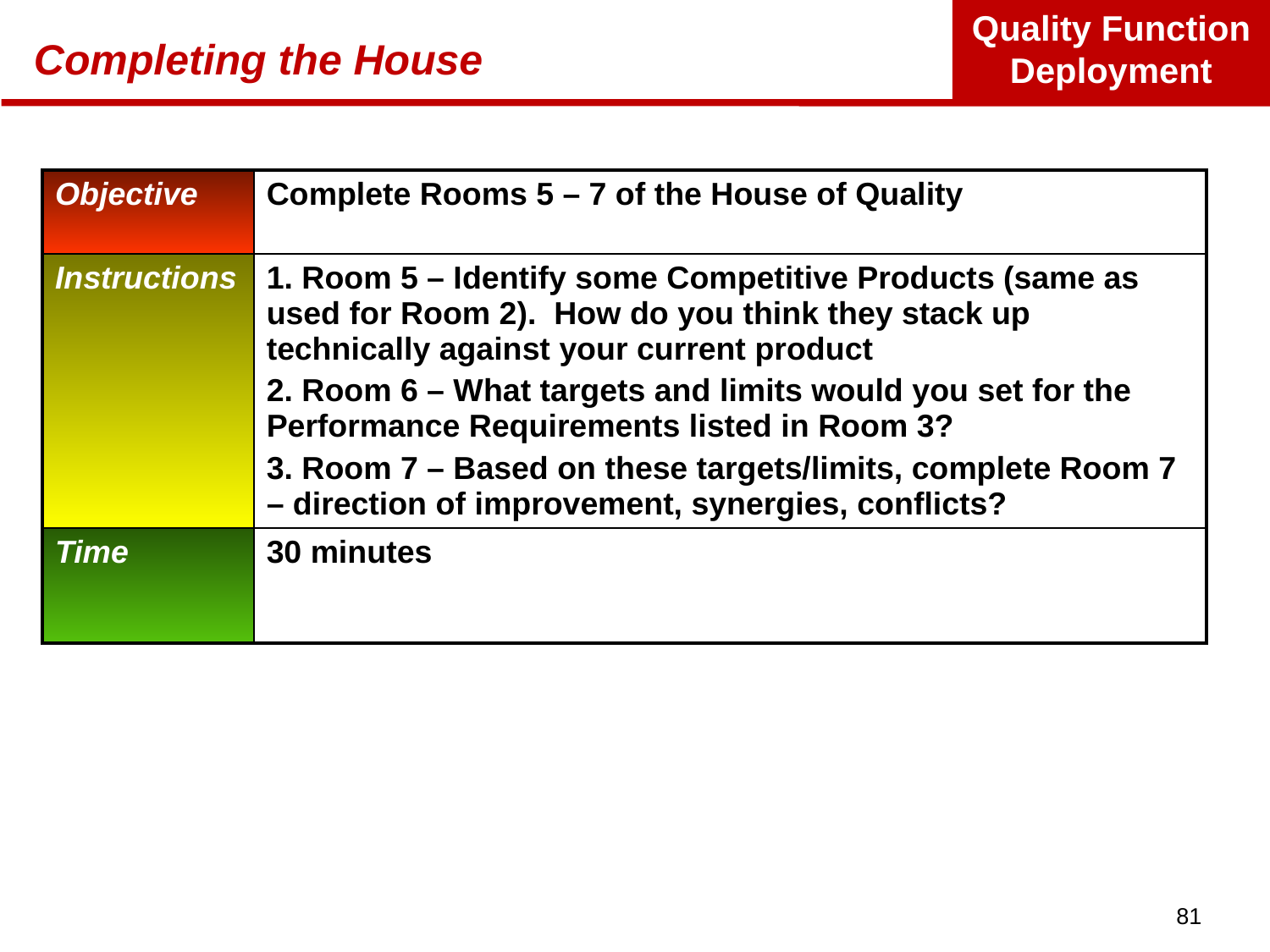

# Completing the House
| Objective | Complete Rooms 5 – 7 of the House of Quality |
| --- | --- |
| Instructions | Room 5 – Identify some Competitive Products (same as used for Room 2). How do you think they stack up technically against your current product Room 6 – What targets and limits would you set for the Performance Requirements listed in Room 3? Room 7 – Based on these targets/limits, complete Room 7 – direction of improvement, synergies, conflicts? |
| Time | 30 minutes |